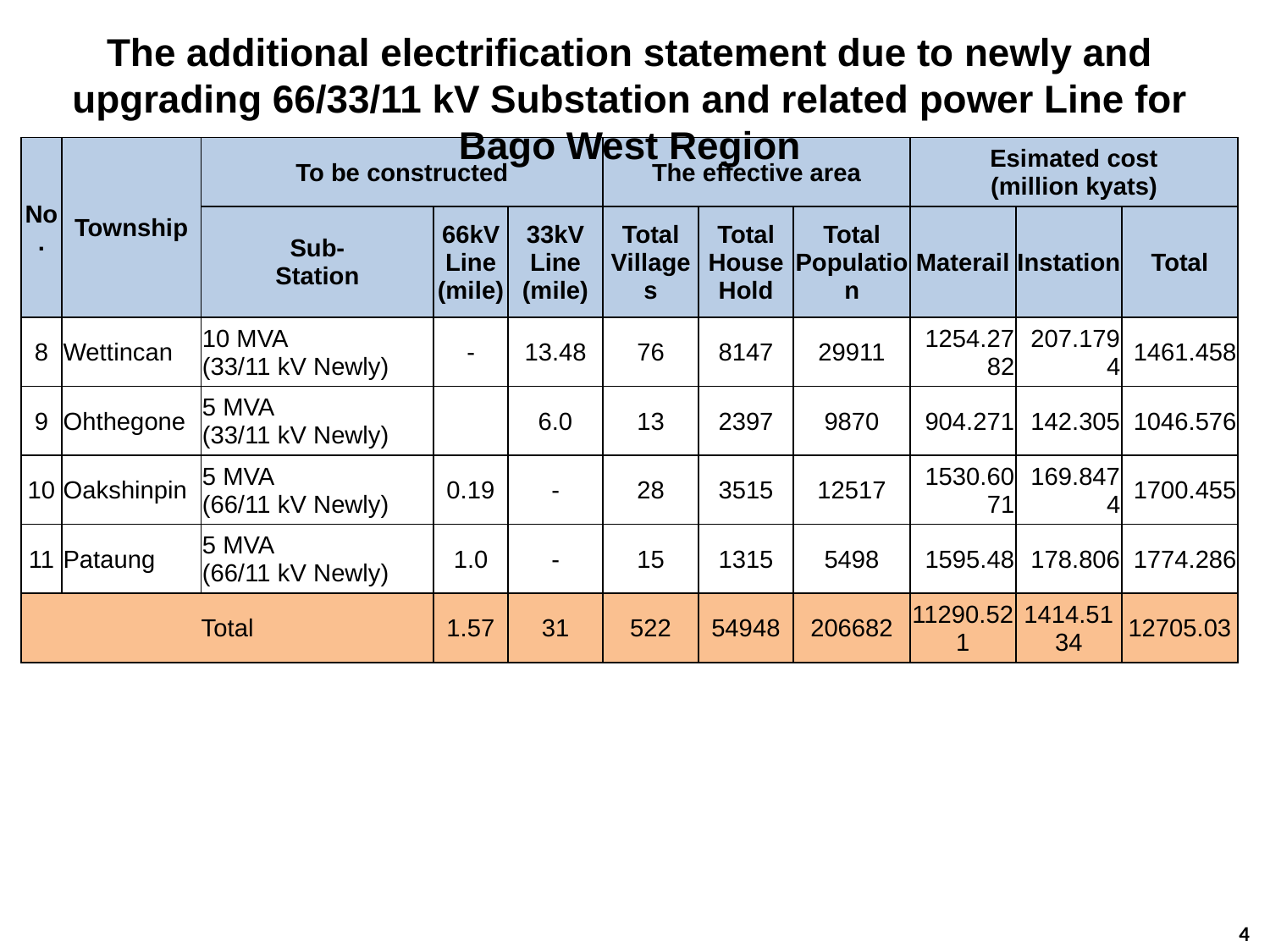

The additional electrification statement due to newly and upgrading 66/33/11 kV Substation and related power Line for Bago West Region
| No. | Township | To be constructed |  |  | The effective area |  |  | Esimated cost (million kyats) |  |  |
| --- | --- | --- | --- | --- | --- | --- | --- | --- | --- | --- |
|  |  | Sub- Station | 66kV Line (mile) | 33kV Line (mile) | Total Villages | Total House Hold | Total Population | Materail | Instation | Total |
| 8 | Wettincan | 10 MVA (33/11 kV Newly) | - | 13.48 | 76 | 8147 | 29911 | 1254.2782 | 207.1794 | 1461.458 |
| 9 | Ohthegone | 5 MVA (33/11 kV Newly) |  | 6.0 | 13 | 2397 | 9870 | 904.271 | 142.305 | 1046.576 |
| 10 | Oakshinpin | 5 MVA (66/11 kV Newly) | 0.19 | - | 28 | 3515 | 12517 | 1530.6071 | 169.8474 | 1700.455 |
| 11 | Pataung | 5 MVA (66/11 kV Newly) | 1.0 | - | 15 | 1315 | 5498 | 1595.48 | 178.806 | 1774.286 |
| Total |  |  | 1.57 | 31 | 522 | 54948 | 206682 | 11290.521 | 1414.5134 | 12705.03 |
4